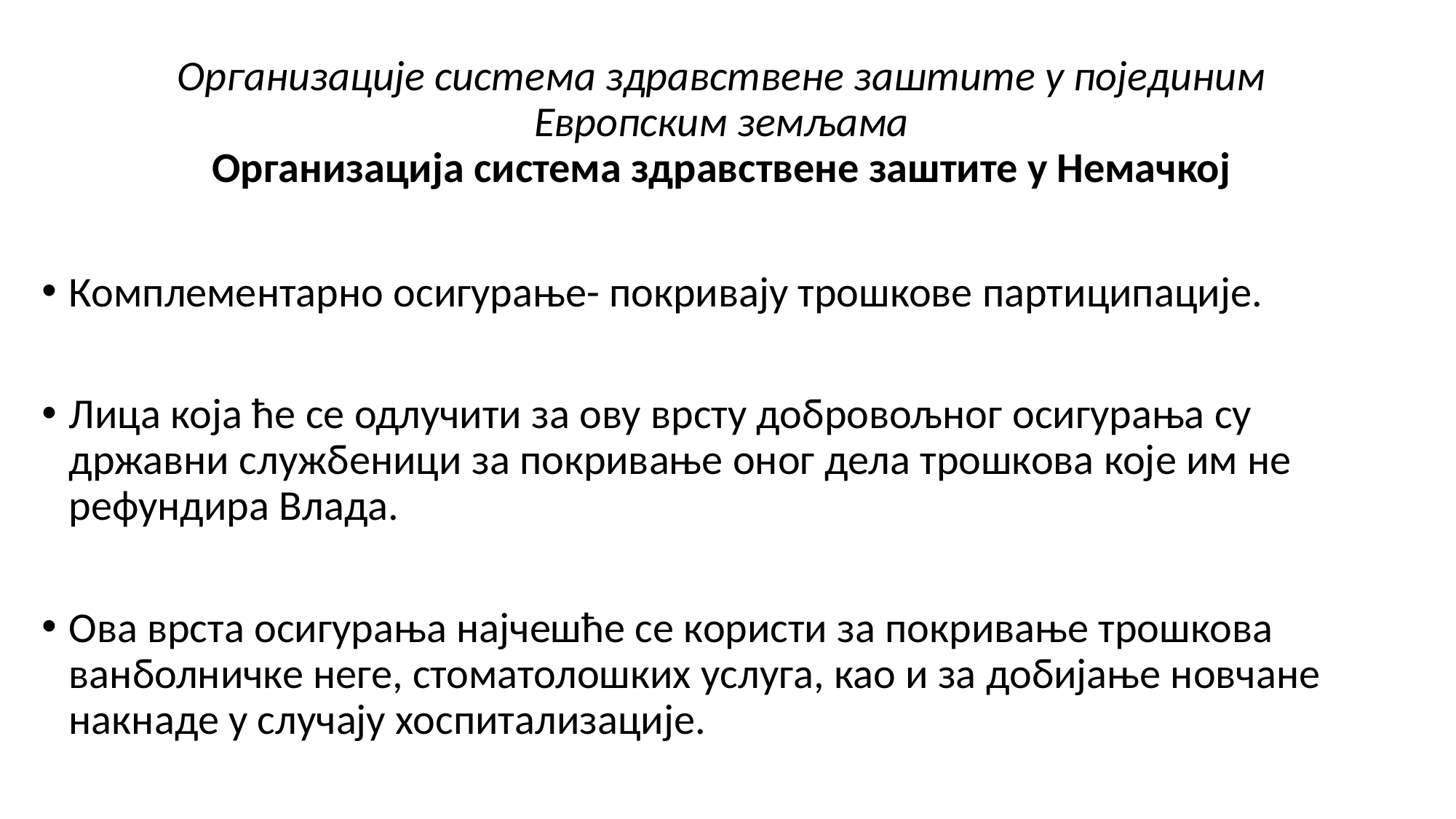

# Организације система здравствене заштите у појединим Европским земљама Организација система здравствене заштите у Немачкој

Комплементарно осигурање- покривају трошкове партиципације.

Лица која ће се одлучити за ову врсту добровољног осигурања су државни службеници за покривање оног дела трошкова које им не рефундира Влада.

Ова врста осигурања најчешће се користи за покривање трошкова ванболничке неге, стоматолошких услуга, као и за добијање новчане накнаде у случају хоспитализације.